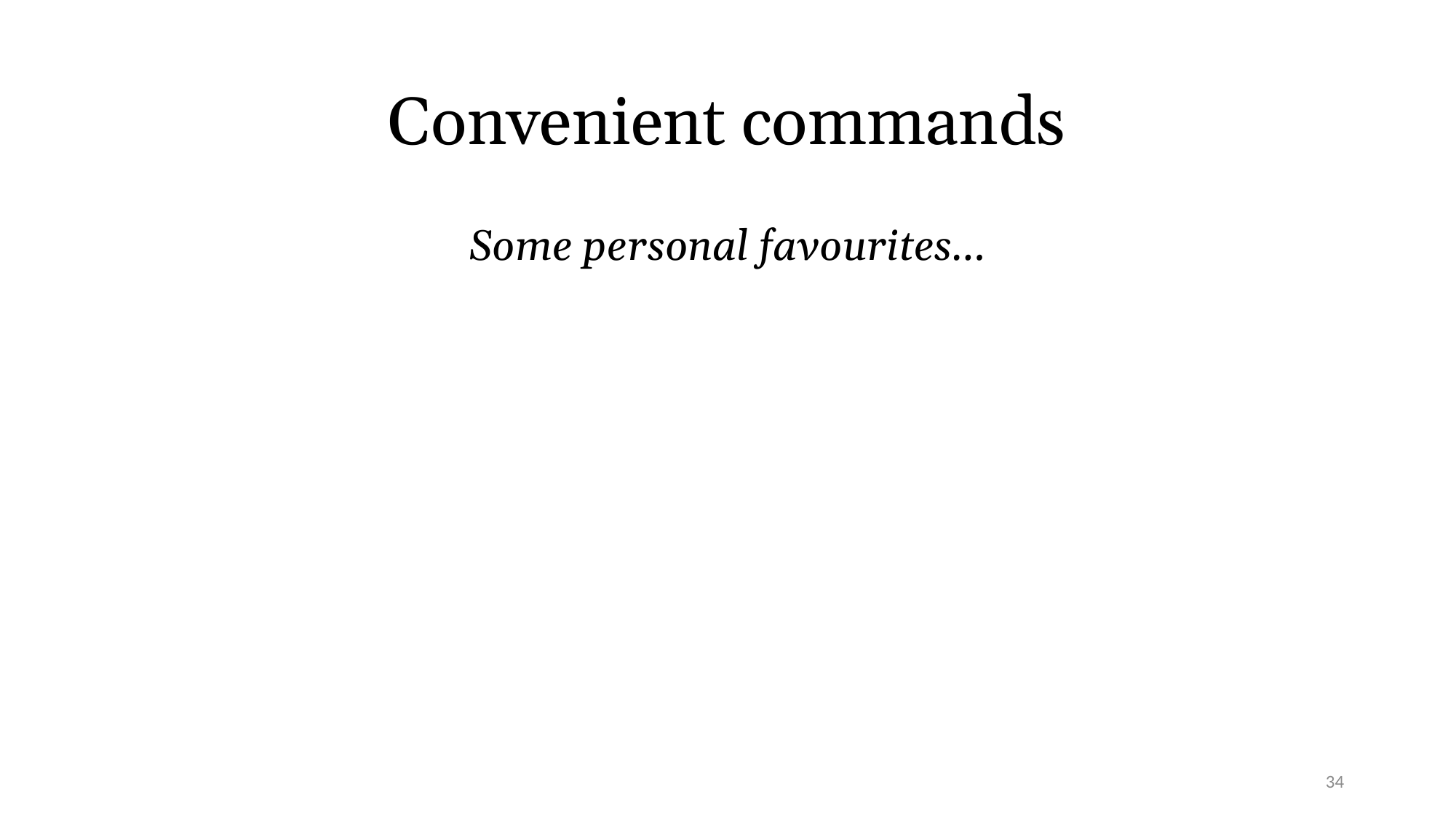

# Convenient commands
Some personal favourites…
34